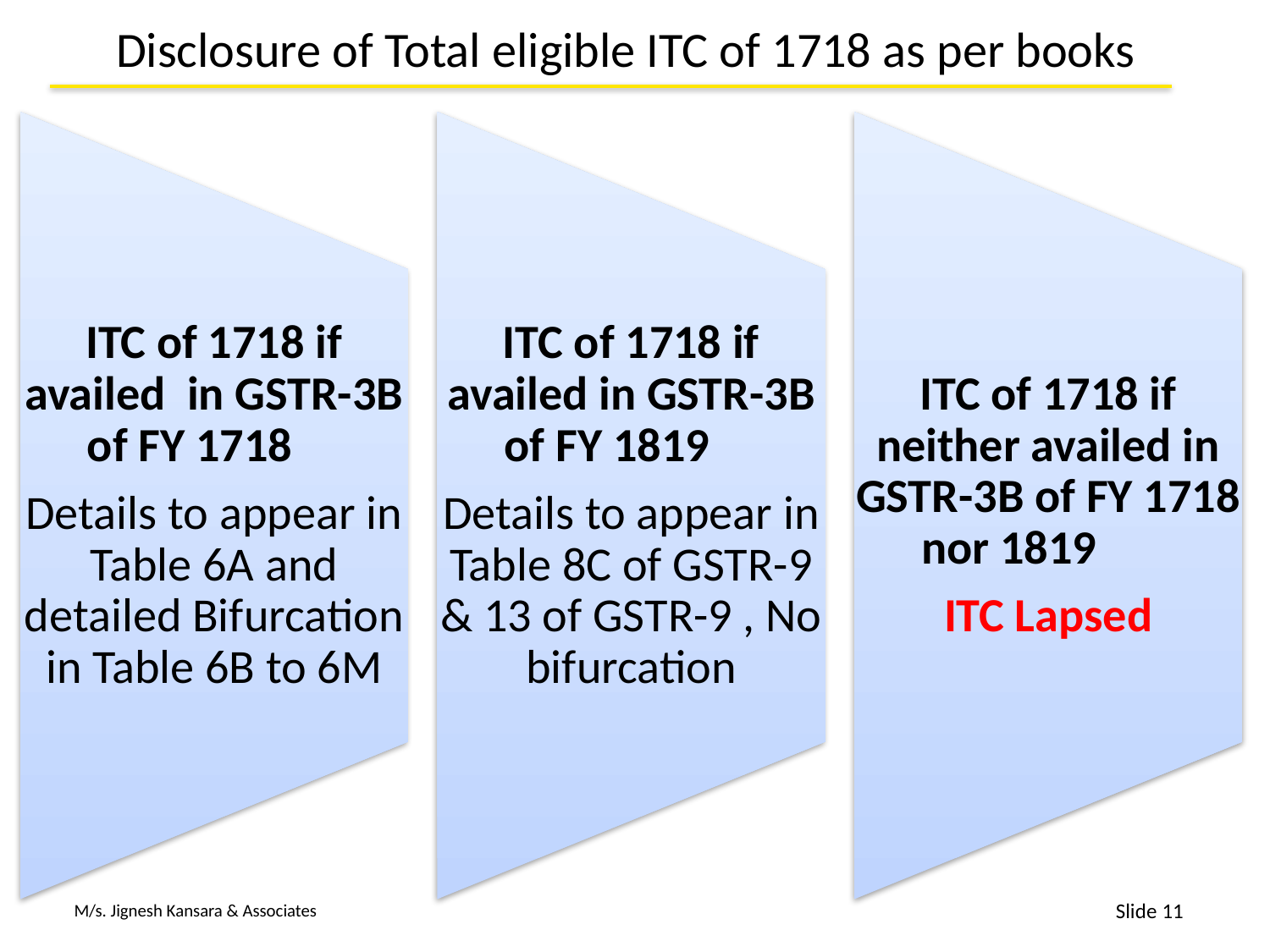

# Disclosure of Total eligible ITC of 1718 as per books
ITC of 1718 if availed  in GSTR-3B of FY 1718
Details to appear in Table 6A and detailed Bifurcation in Table 6B to 6M
ITC of 1718 if availed in GSTR-3B of FY 1819
Details to appear in Table 8C of GSTR-9 & 13 of GSTR-9 , No bifurcation
ITC of 1718 if neither availed in GSTR-3B of FY 1718 nor 1819
ITC Lapsed
11